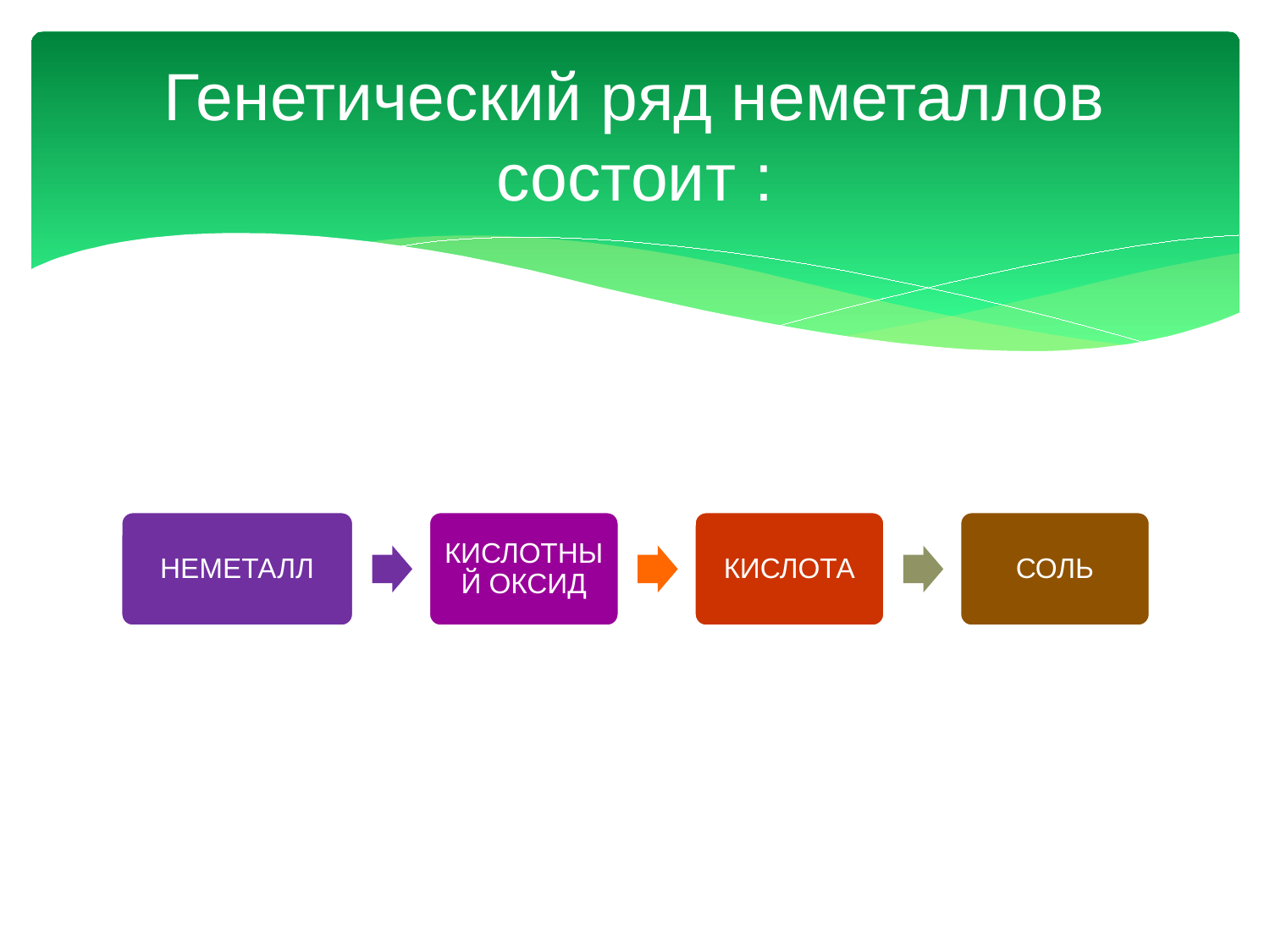

# Генетический ряд неметаллов состоит :
НЕМЕТАЛЛ

КИСЛОТНЫЙ ОКСИД

КИСЛОТА

СОЛЬ